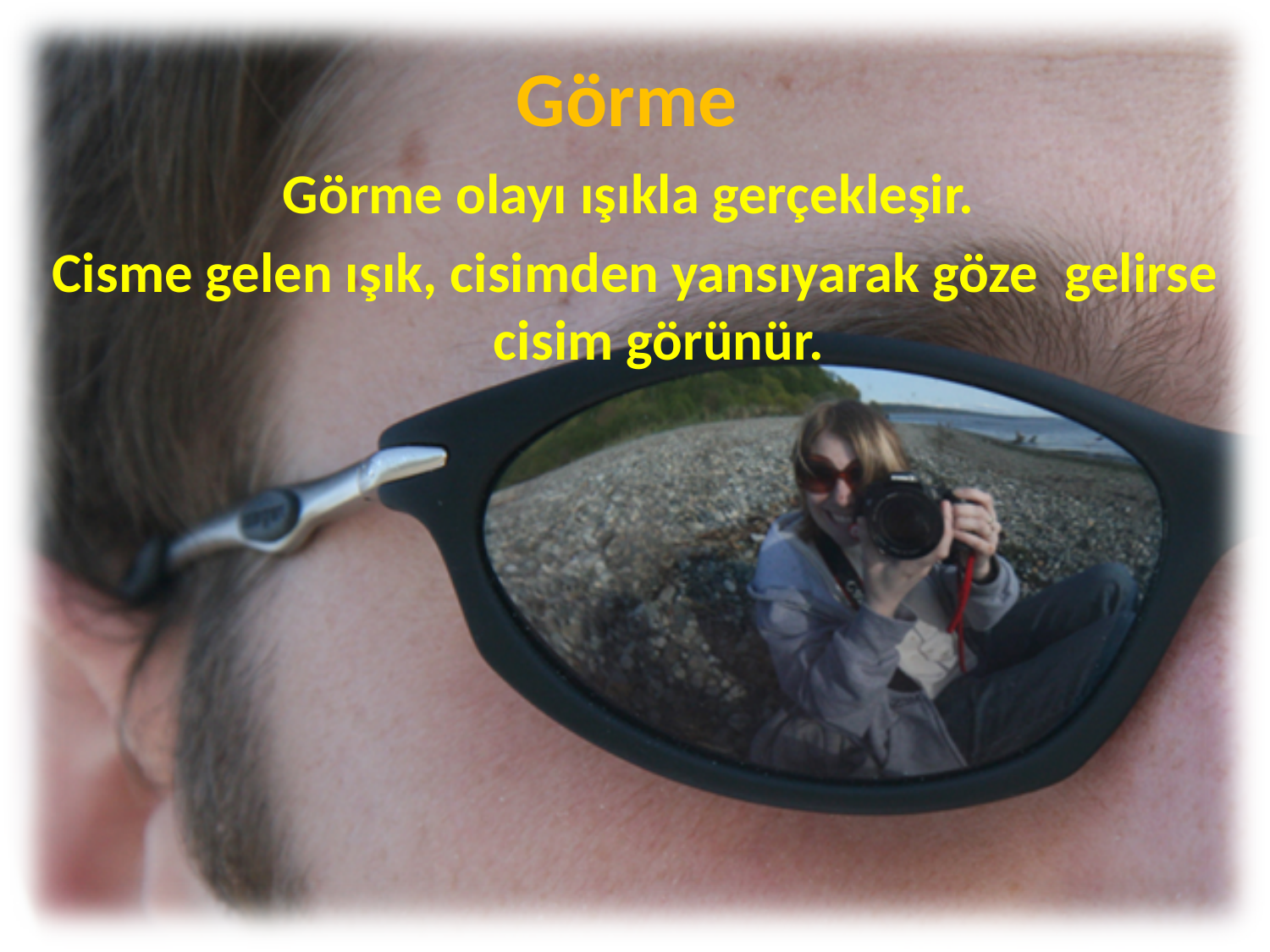

# Görme
Görme olayı ışıkla gerçekleşir.
Cisme gelen ışık, cisimden yansıyarak göze  gelirse cisim görünür.